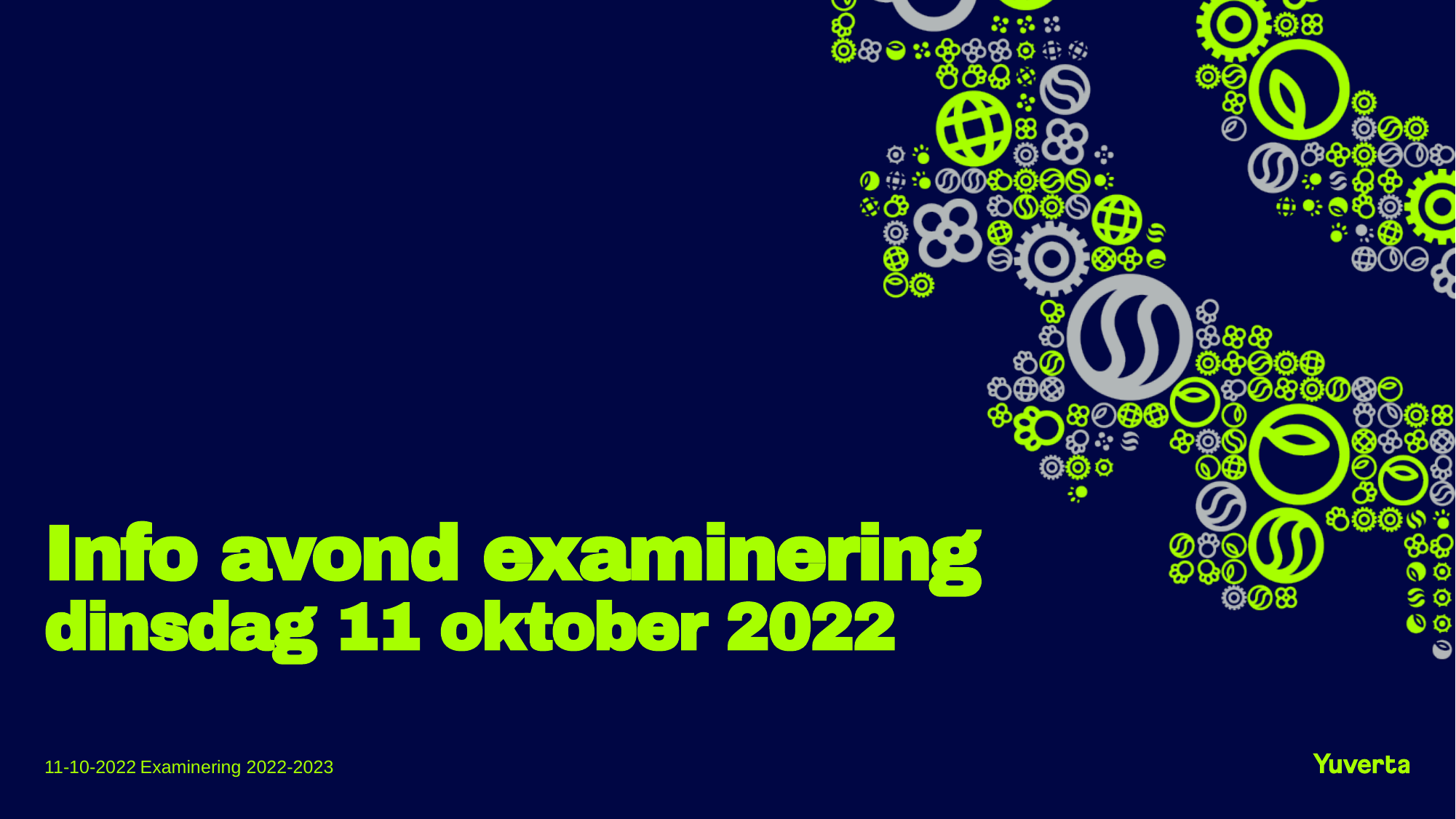

# Info avond examinering dinsdag 11 oktober 2022
11-10-2022
Examinering 2022-2023
1